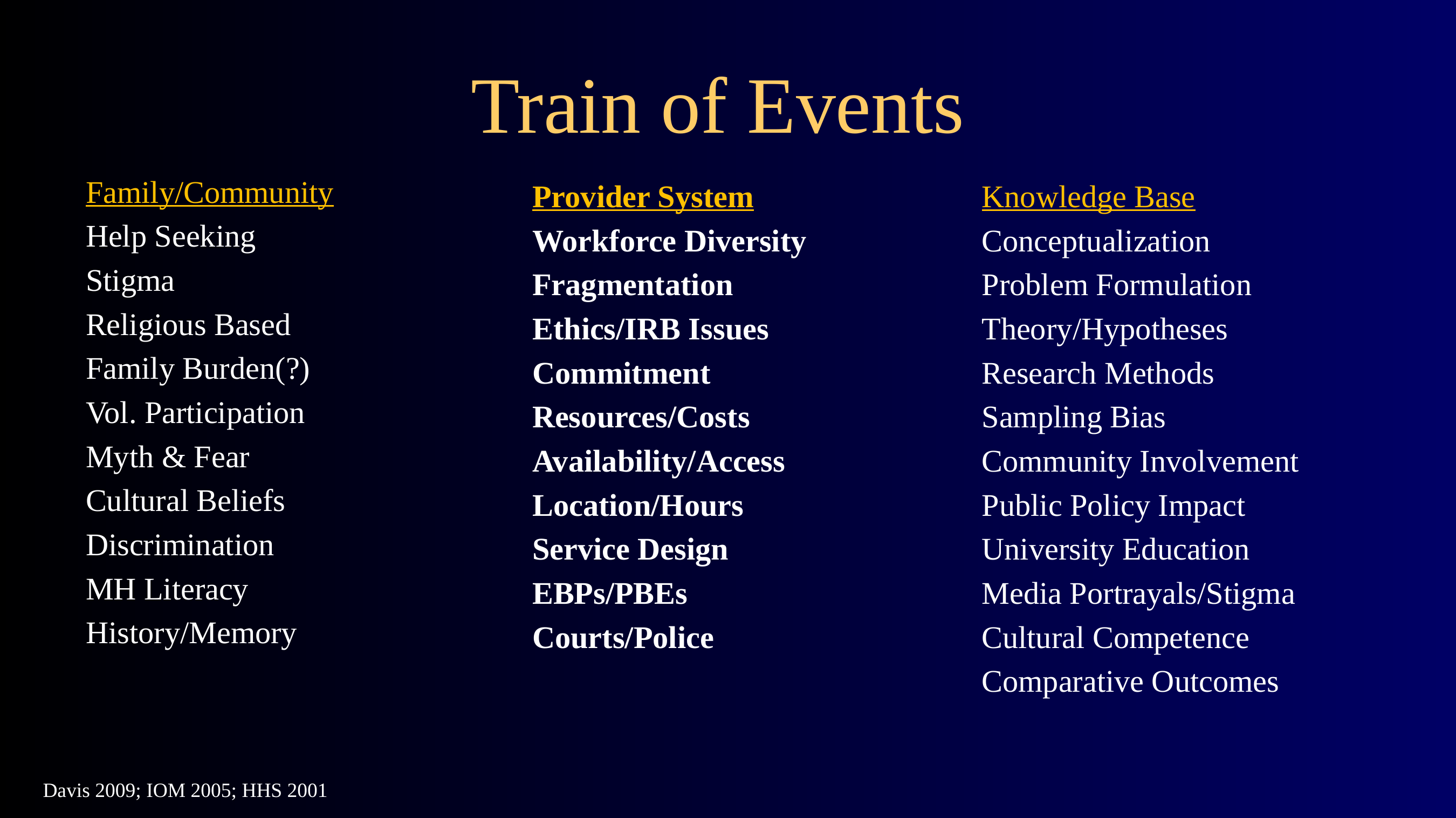

# Train of Events
Family/Community
Help Seeking
Stigma
Religious Based
Family Burden(?)
Vol. Participation
Myth & Fear
Cultural Beliefs
Discrimination
MH Literacy
History/Memory

Knowledge Base
Conceptualization
Problem Formulation
Theory/Hypotheses
Research Methods
Sampling Bias
Community Involvement
Public Policy Impact
University Education
Media Portrayals/Stigma
Cultural Competence
Comparative Outcomes

Provider System
Workforce Diversity
Fragmentation
Ethics/IRB Issues
Commitment
Resources/Costs
Availability/Access
Location/Hours
Service Design
EBPs/PBEs
Courts/Police
Davis 2009; IOM 2005; HHS 2001